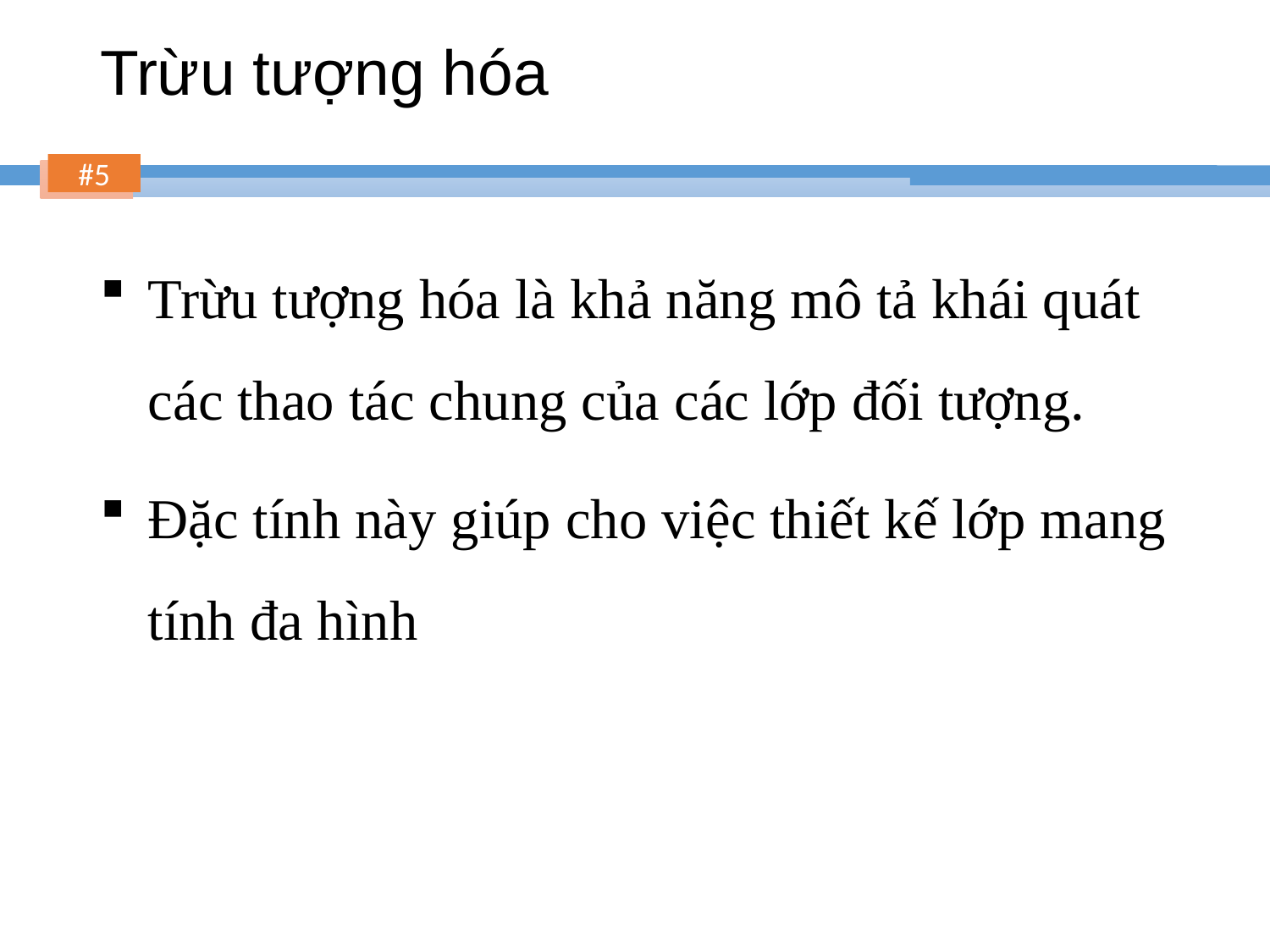

# Trừu tượng hóa
Trừu tượng hóa là khả năng mô tả khái quát các thao tác chung của các lớp đối tượng.
Đặc tính này giúp cho việc thiết kế lớp mang tính đa hình
5